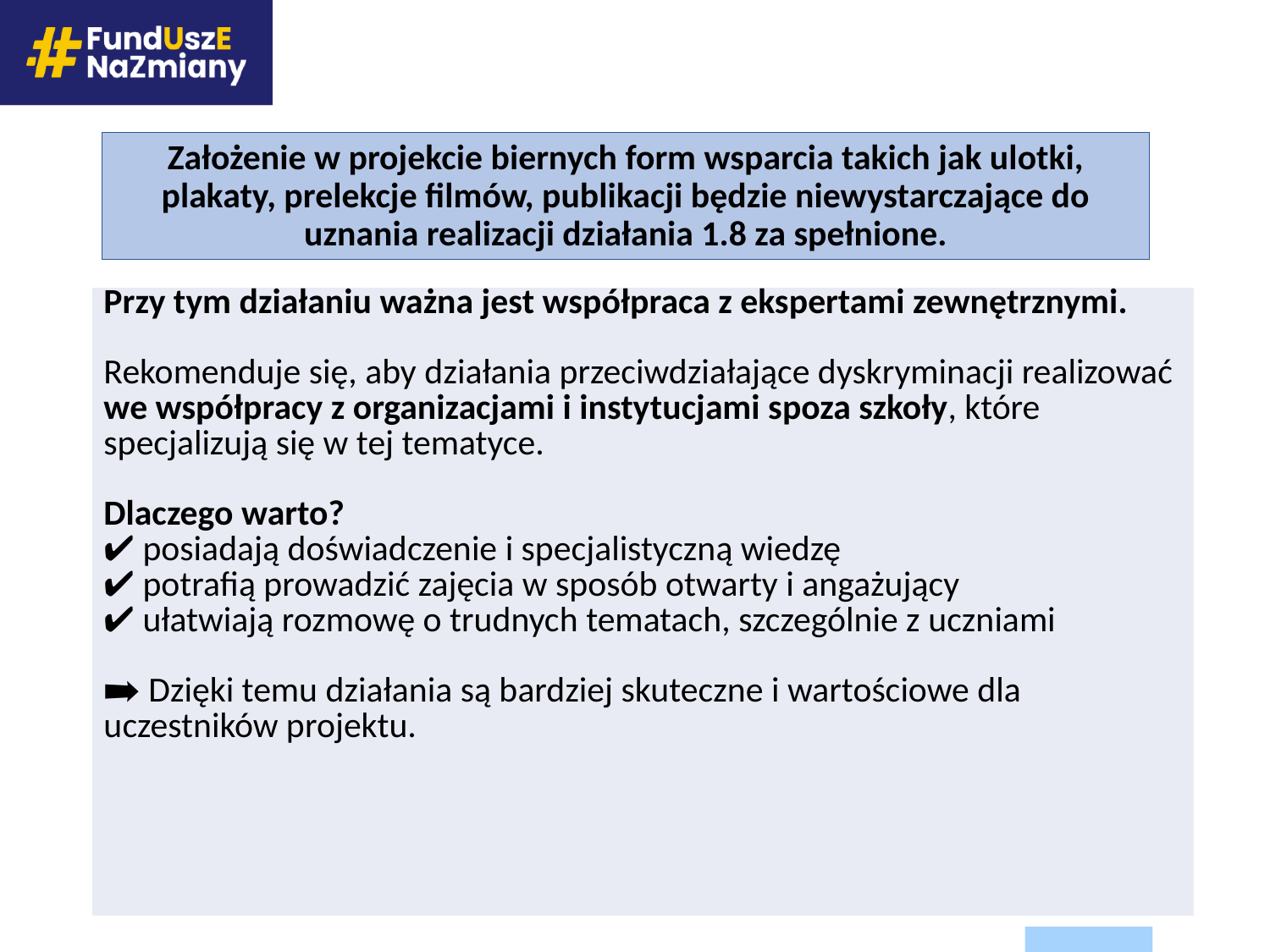

Założenie w projekcie biernych form wsparcia takich jak ulotki, plakaty, prelekcje filmów, publikacji będzie niewystarczające do uznania realizacji działania 1.8 za spełnione.
| Przy tym działaniu ważna jest współpraca z ekspertami zewnętrznymi. Rekomenduje się, aby działania przeciwdziałające dyskryminacji realizować we współpracy z organizacjami i instytucjami spoza szkoły, które specjalizują się w tej tematyce. Dlaczego warto? ✔ posiadają doświadczenie i specjalistyczną wiedzę ✔ potrafią prowadzić zajęcia w sposób otwarty i angażujący ✔ ułatwiają rozmowę o trudnych tematach, szczególnie z uczniami ➡ Dzięki temu działania są bardziej skuteczne i wartościowe dla uczestników projektu. |
| --- |